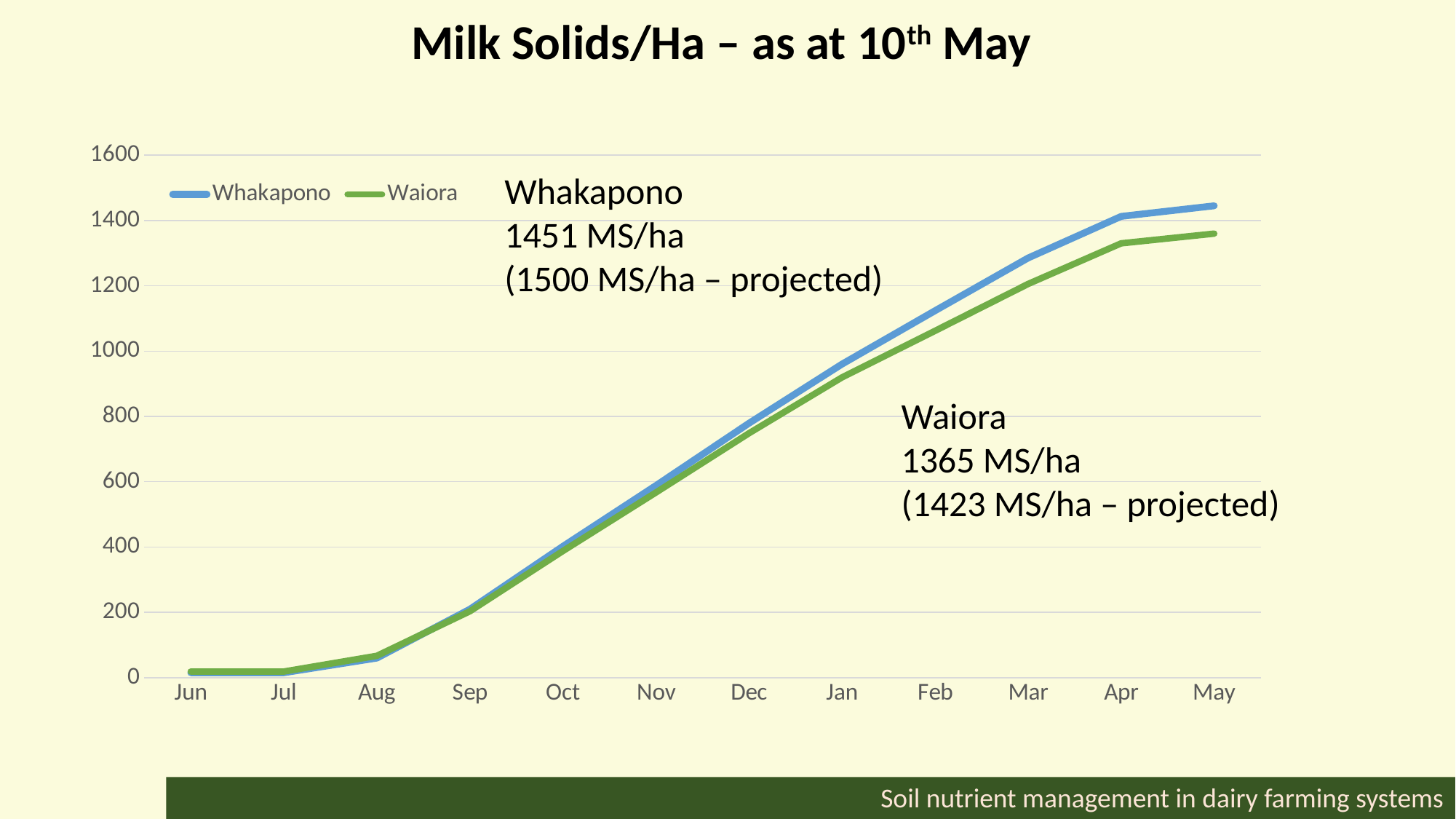

Milk Solids/Ha – as at 10th May

### Chart

| Category |  |  |
|---|---|---|
| Jun | 15.167096774193551 | 18.921904761904763 |
| Jul | 15.167096774193551 | 18.921904761904763 |
| Aug | 60.128387096774205 | 67.09857142857143 |
| Sep | 209.7006451612903 | 203.4057142857143 |
| Oct | 402.27451612903224 | 388.01761904761906 |
| Nov | 588.5293548387097 | 567.1142857142856 |
| Dec | 779.1574193548387 | 748.5819047619046 |
| Jan | 960.2887096774193 | 919.6916666666665 |
| Feb | 1123.7893548387096 | 1062.2104761904761 |
| Mar | 1285.1412903225805 | 1205.740476190476 |
| Apr | 1412.6806451612902 | 1330.1061904761905 |
| May | 1444.9761290322579 | 1359.8195238095238 |
Whakapono
1451 MS/ha
(1500 MS/ha – projected)
Waiora
1365 MS/ha
(1423 MS/ha – projected)
# Soil nutrient management in dairy farming systems